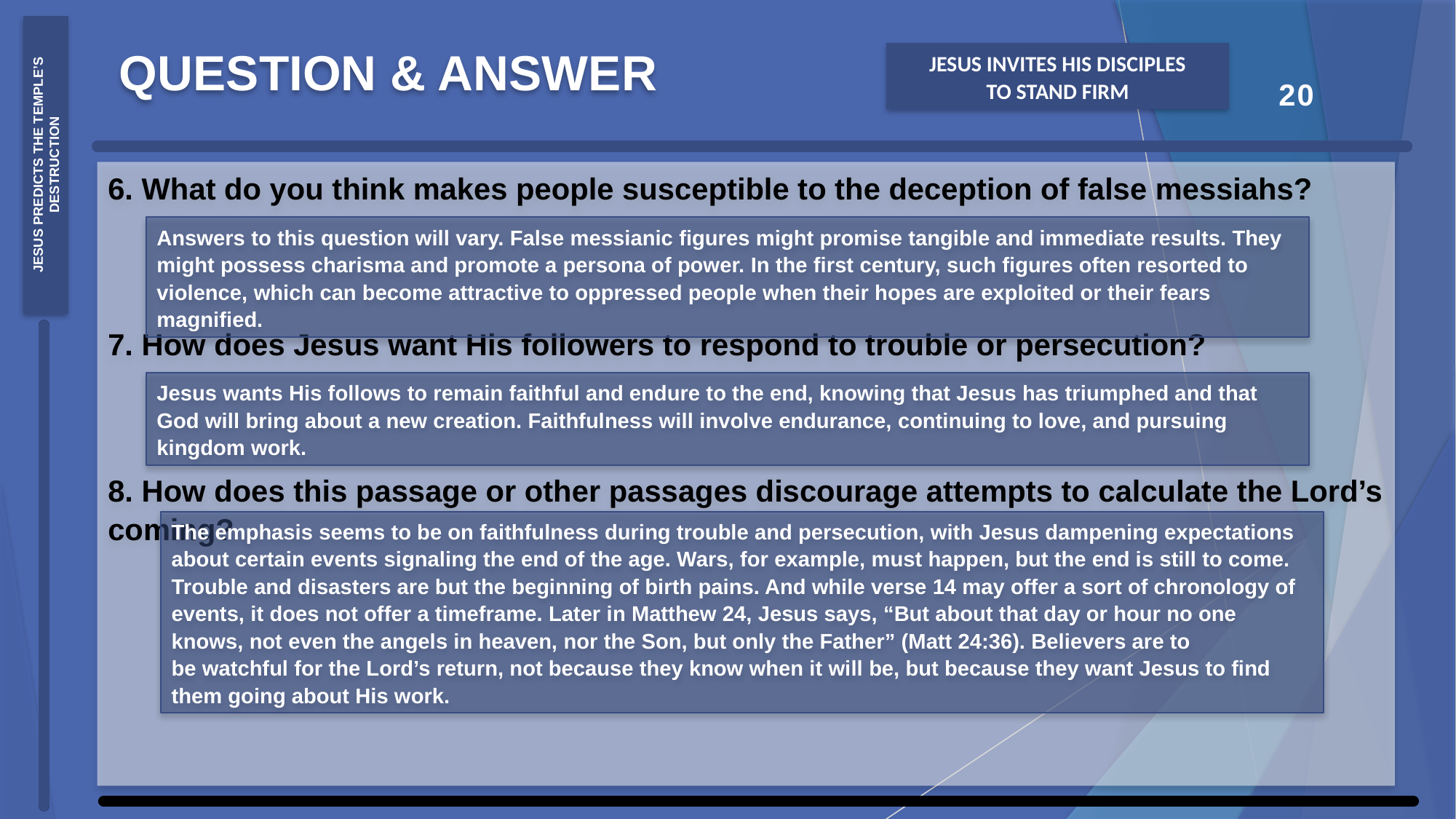

QUESTION & ANSWER
JESUS INVITES HIS DISCIPLES TO STAND FIRM
20
Jesus Predicts the Temple’s Destruction

6. What do you think makes people susceptible to the deception of false messiahs?

7. How does Jesus want His followers to respond to trouble or persecution?

8. How does this passage or other passages discourage attempts to calculate the Lord’s coming?

Answers to this question will vary. False messianic figures might promise tangible and immediate results. They might possess charisma and promote a persona of power. In the first century, such figures often resorted to violence, which can become attractive to oppressed people when their hopes are exploited or their fears magnified.

Jesus wants His follows to remain faithful and endure to the end, knowing that Jesus has triumphed and that God will bring about a new creation. Faithfulness will involve endurance, continuing to love, and pursuing kingdom work.
The emphasis seems to be on faithfulness during trouble and persecution, with Jesus dampening expectations about certain events signaling the end of the age. Wars, for example, must happen, but the end is still to come. Trouble and disasters are but the beginning of birth pains. And while verse 14 may offer a sort of chronology of events, it does not offer a timeframe. Later in Matthew 24, Jesus says, “But about that day or hour no one knows, not even the angels in heaven, nor the Son, but only the Father” (Matt 24:36). Believers are to be watchful for the Lord’s return, not because they know when it will be, but because they want Jesus to find them going about His work.